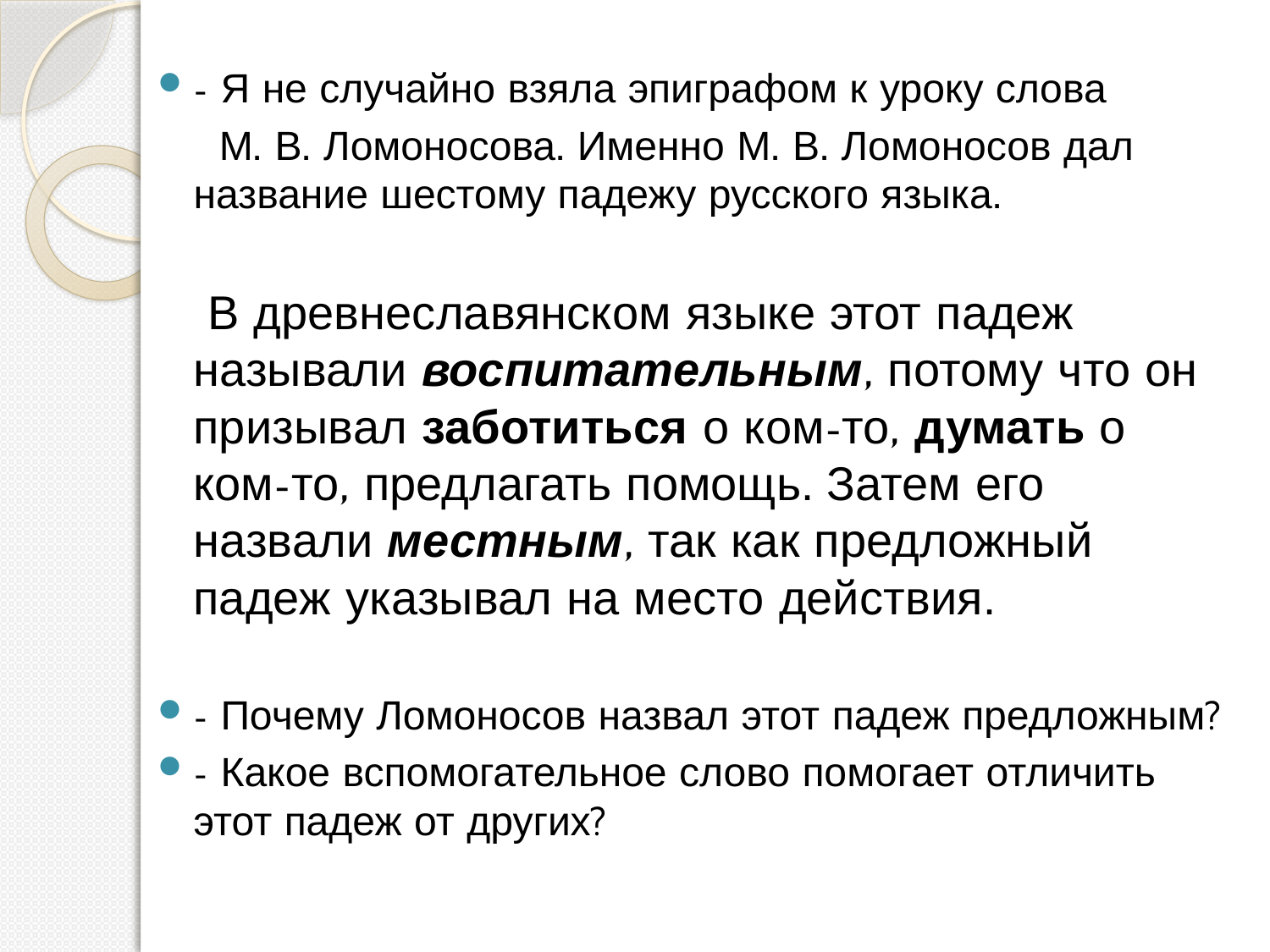

- Я не случайно взяла эпиграфом к уроку слова
     М. В. Ломоносова. Именно М. В. Ломоносов дал название шестому падежу русского языка.

		 В древнеславянском языке этот падеж называли воспитательным, потому что он призывал заботиться о ком-то, думать о ком-то, предлагать помощь. Затем его назвали местным, так как предложный падеж указывал на место действия.

- Почему Ломоносов назвал этот падеж предложным?
- Какое вспомогательное слово помогает отличить этот падеж от других?